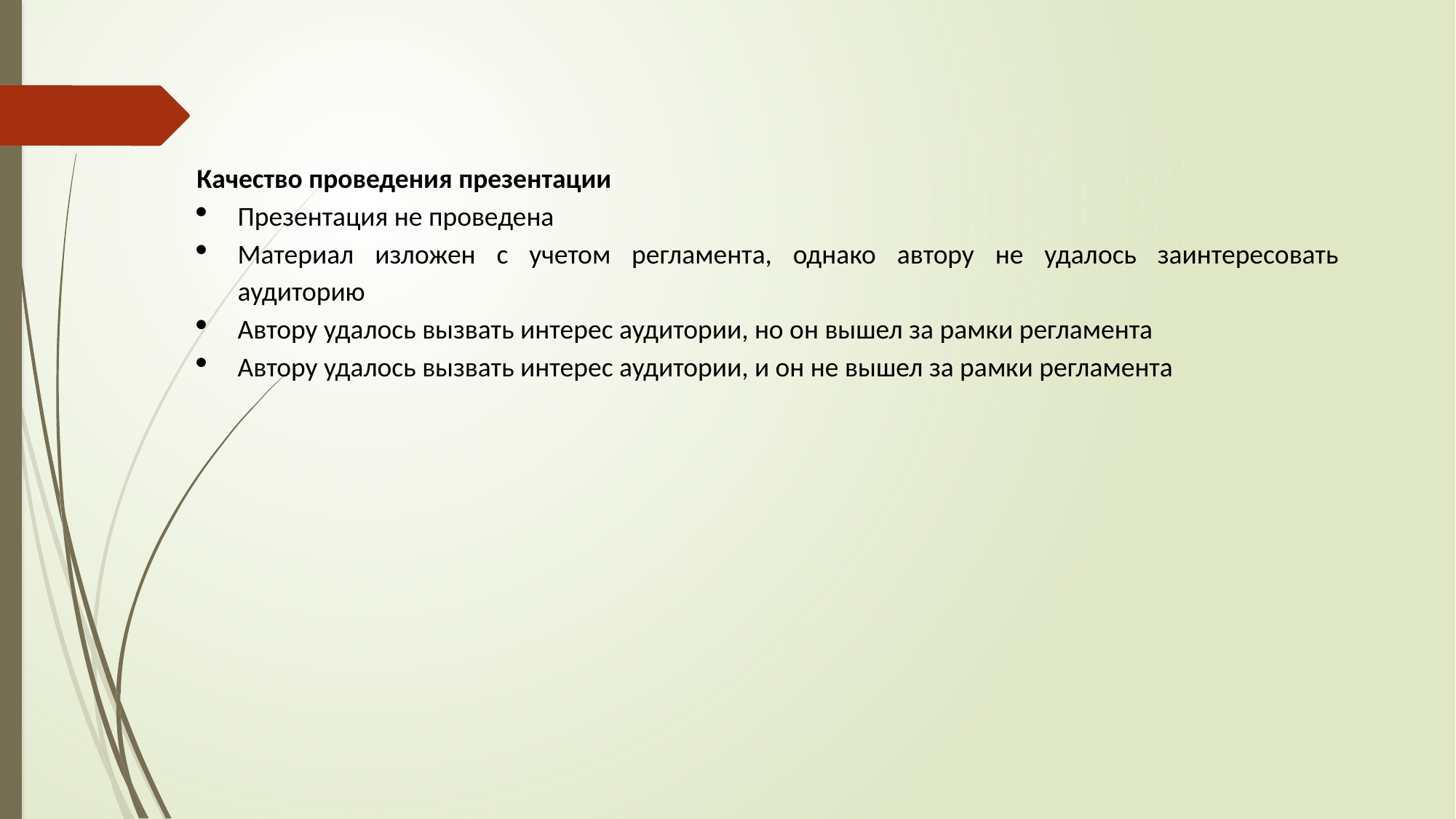

Качество проведения презентации
Презентация не проведена
Материал изложен с учетом регламента, однако автору не удалось заинтересовать аудиторию
Автору удалось вызвать интерес аудитории, но он вышел за рамки регламента
Автору удалось вызвать интерес аудитории, и он не вышел за рамки регламента